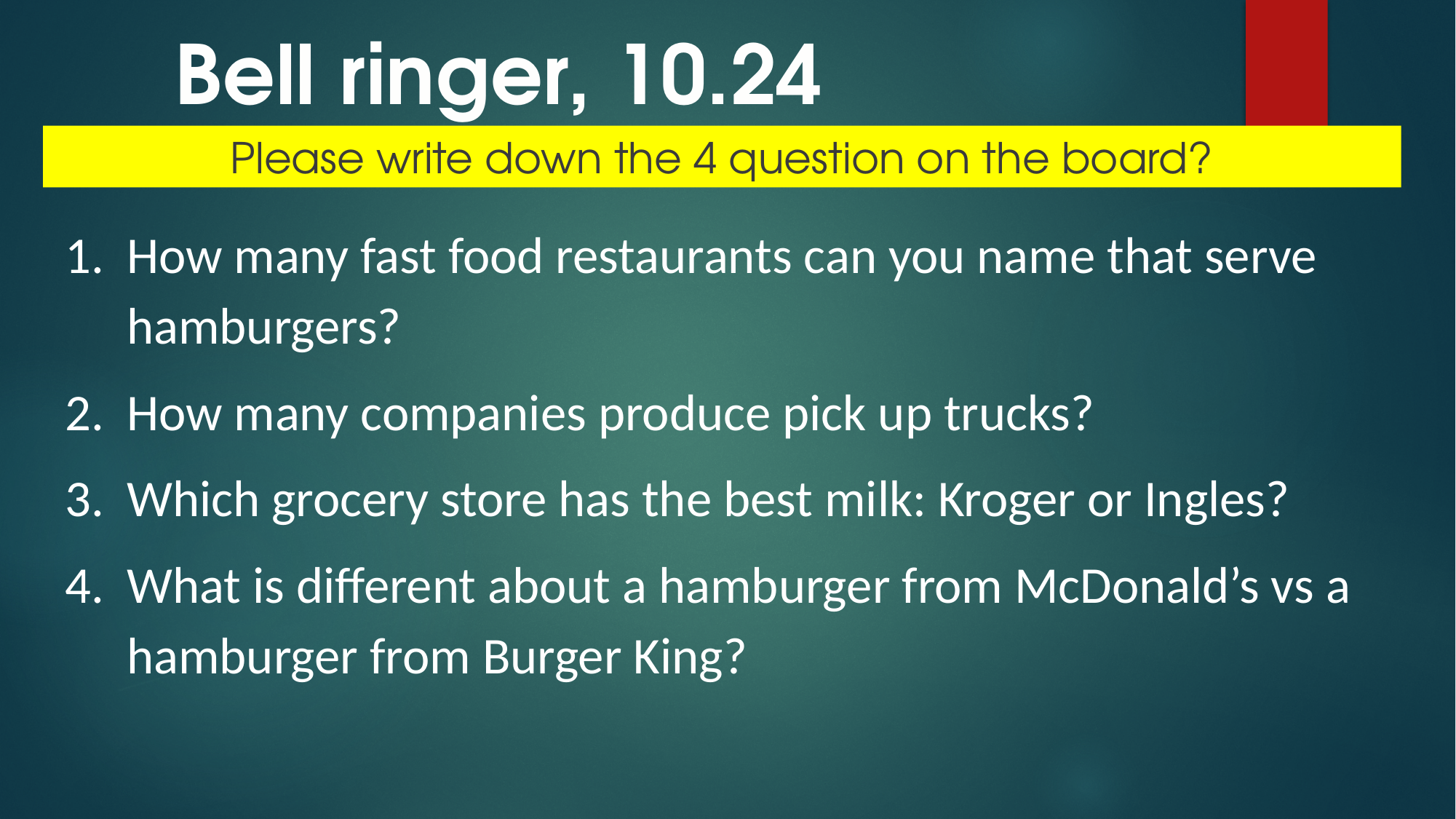

Bell ringer, 10.24
Please write down the 4 question on the board?
How many fast food restaurants can you name that serve hamburgers?
How many companies produce pick up trucks?
Which grocery store has the best milk: Kroger or Ingles?
What is different about a hamburger from McDonald’s vs a hamburger from Burger King?